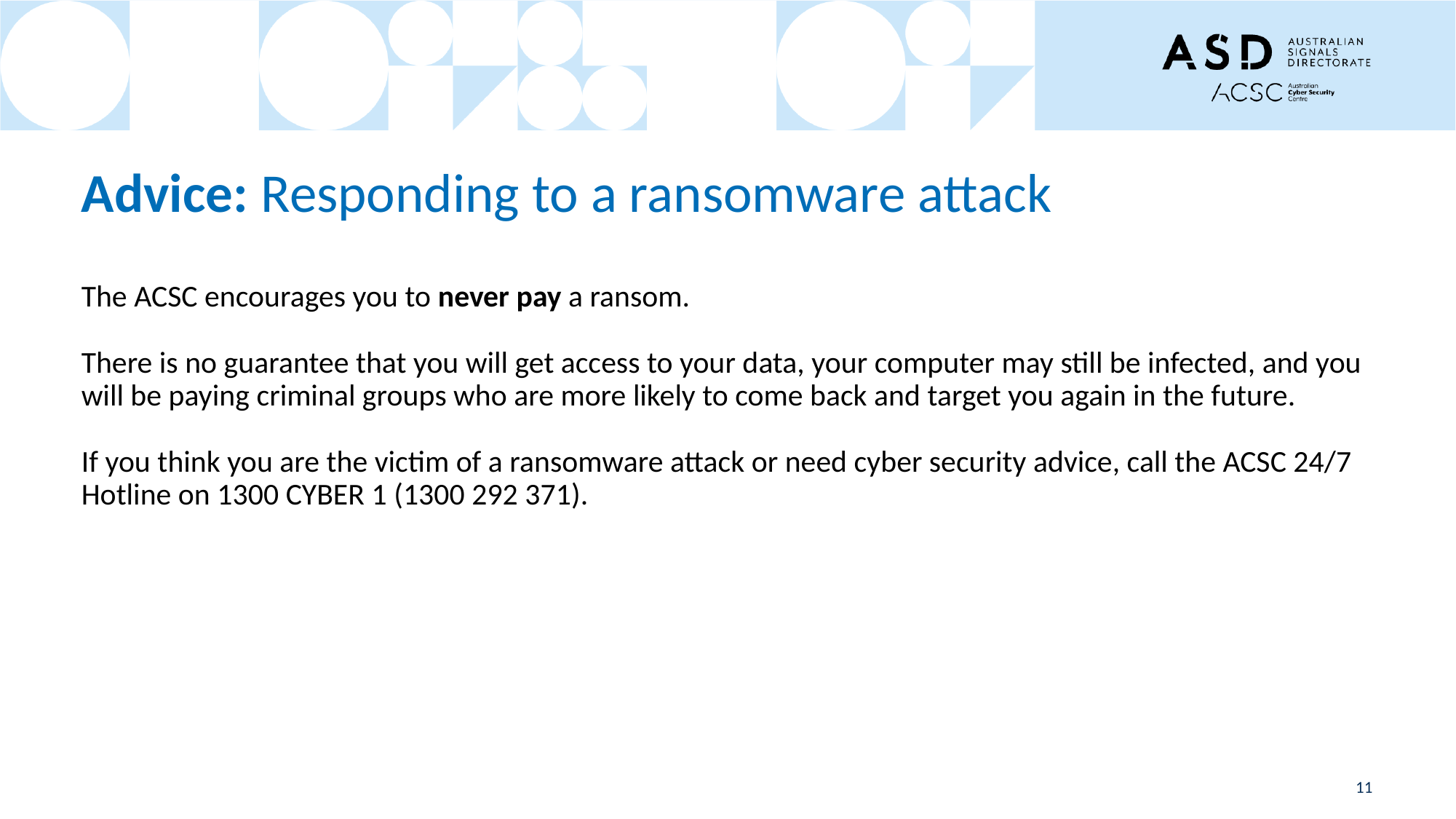

# Advice: Responding to a ransomware attack
The ACSC encourages you to never pay a ransom.
There is no guarantee that you will get access to your data, your computer may still be infected, and you will be paying criminal groups who are more likely to come back and target you again in the future.
If you think you are the victim of a ransomware attack or need cyber security advice, call the ACSC 24/7 Hotline on 1300 CYBER 1 (1300 292 371).

11